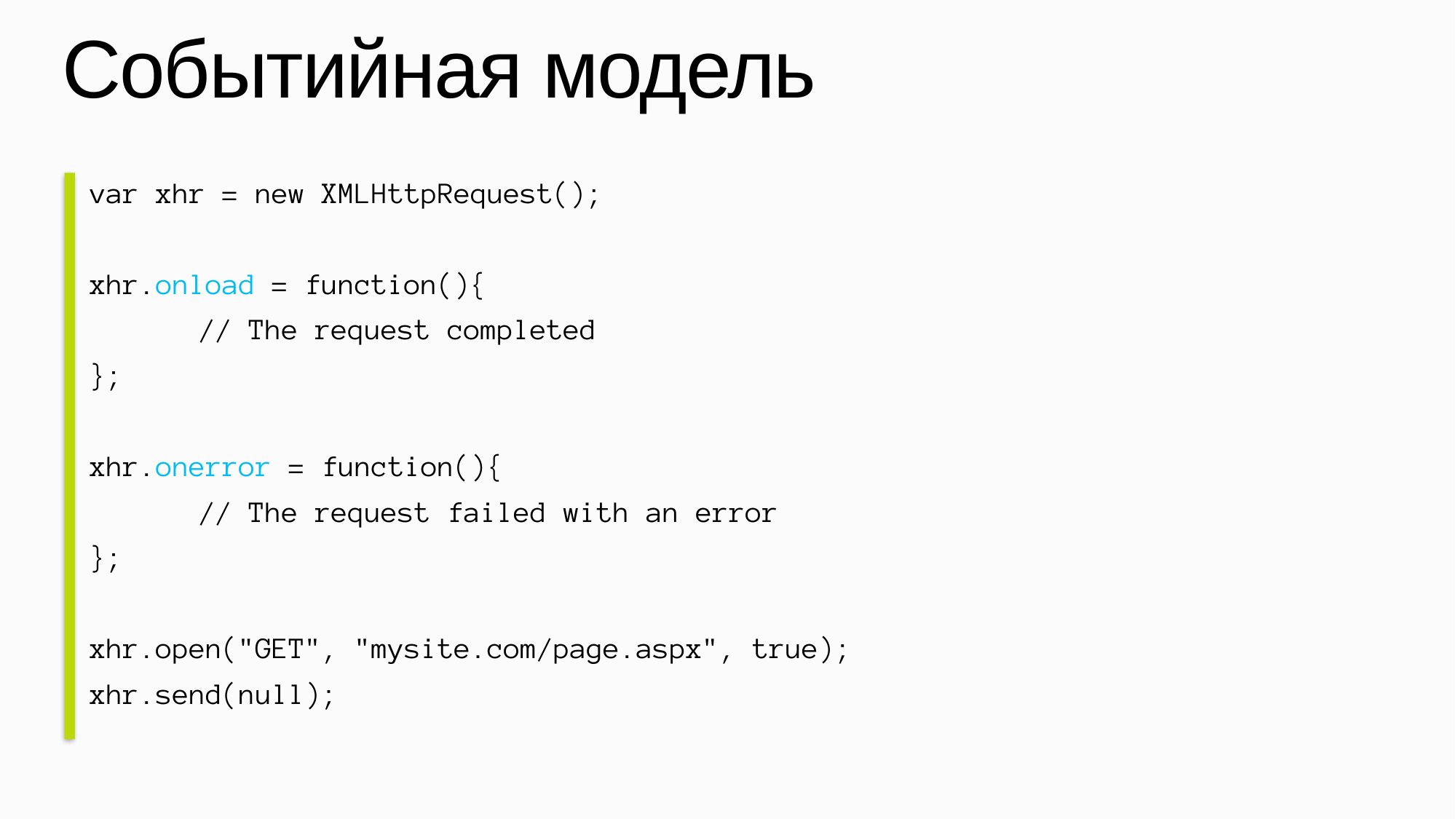

# Событийная модель
var xhr = new XMLHttpRequest();

xhr.onload = function(){
	// The request completed
};

xhr.onerror = function(){
	// The request failed with an error
};

xhr.open("GET", "mysite.com/page.aspx", true);
xhr.send(null);